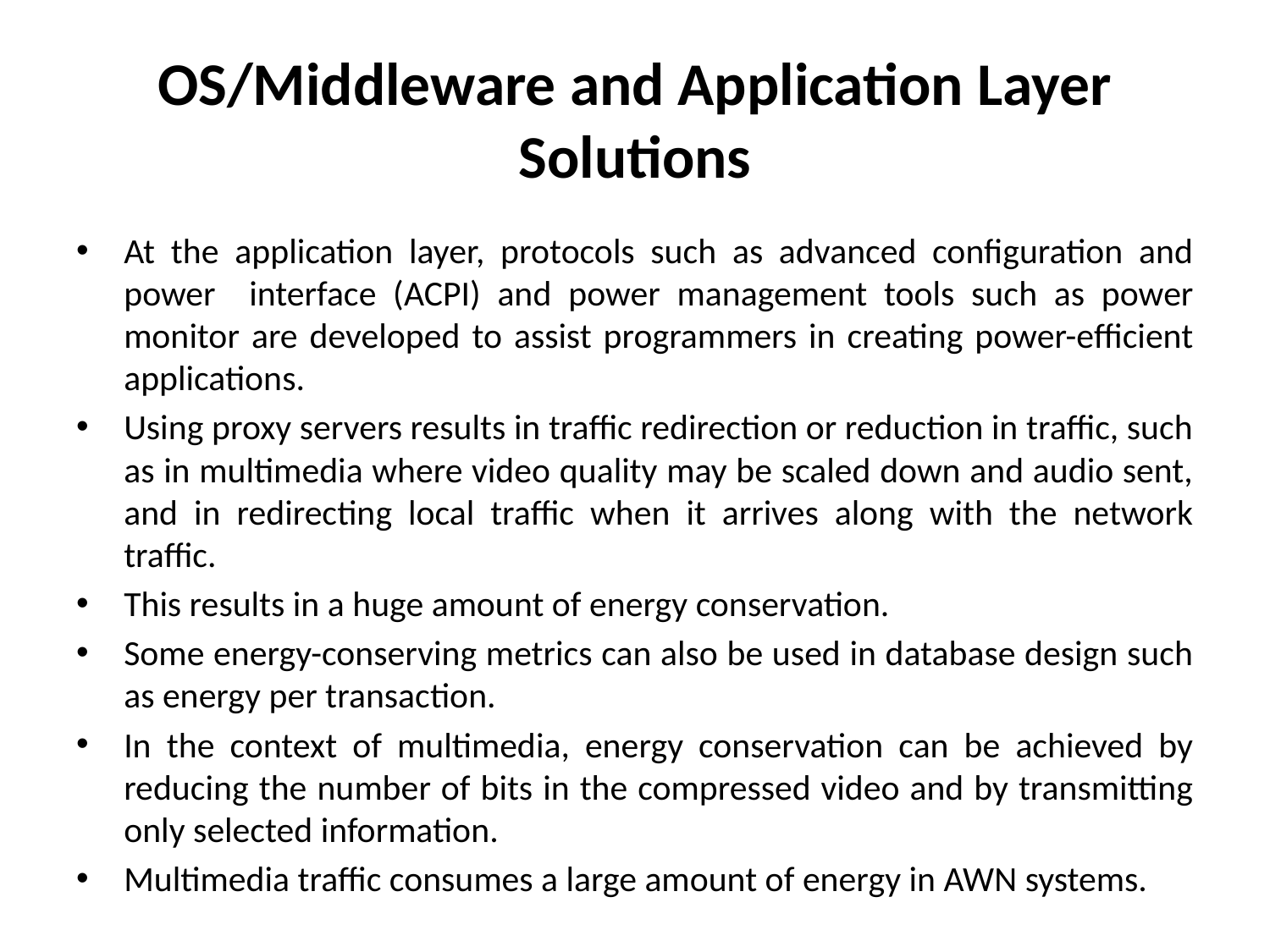

# OS/Middleware and Application Layer Solutions
At the application layer, protocols such as advanced configuration and power  interface (ACPI) and power management tools such as power monitor are developed to assist programmers in creating power-efficient applications.
Using proxy servers results in traffic redirection or reduction in traffic, such as in multimedia where video quality may be scaled down and audio sent, and in redirecting local traffic when it arrives along with the network traffic.
This results in a huge amount of energy conservation.
Some energy-conserving metrics can also be used in database design such as energy per transaction.
In the context of multimedia, energy conservation can be achieved by reducing the number of bits in the compressed video and by transmitting only selected information.
Multimedia traffic consumes a large amount of energy in AWN systems.